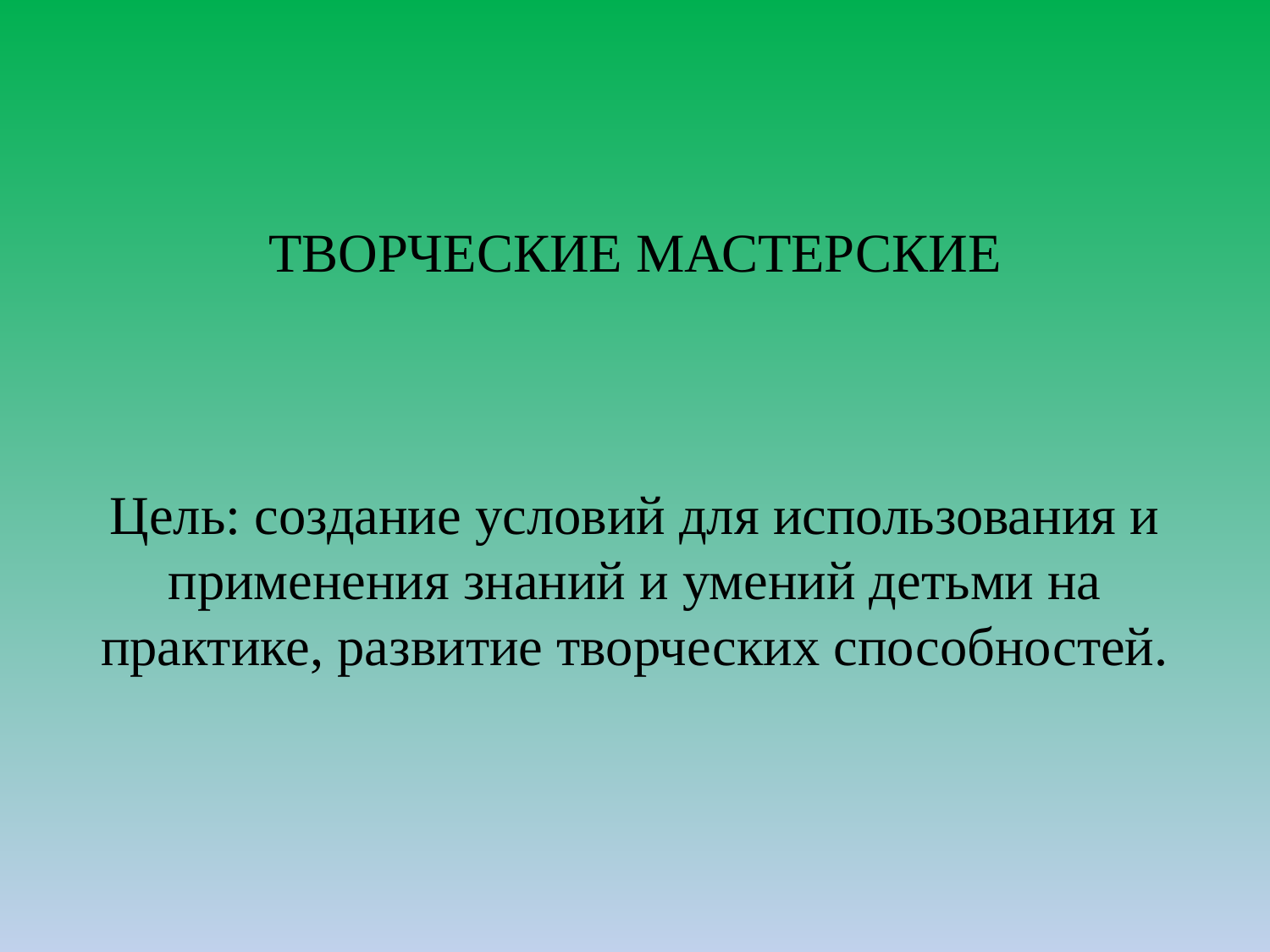

# ТВОРЧЕСКИЕ МАСТЕРСКИЕ Цель: создание условий для использования и применения знаний и умений детьми на практике, развитие творческих способностей.